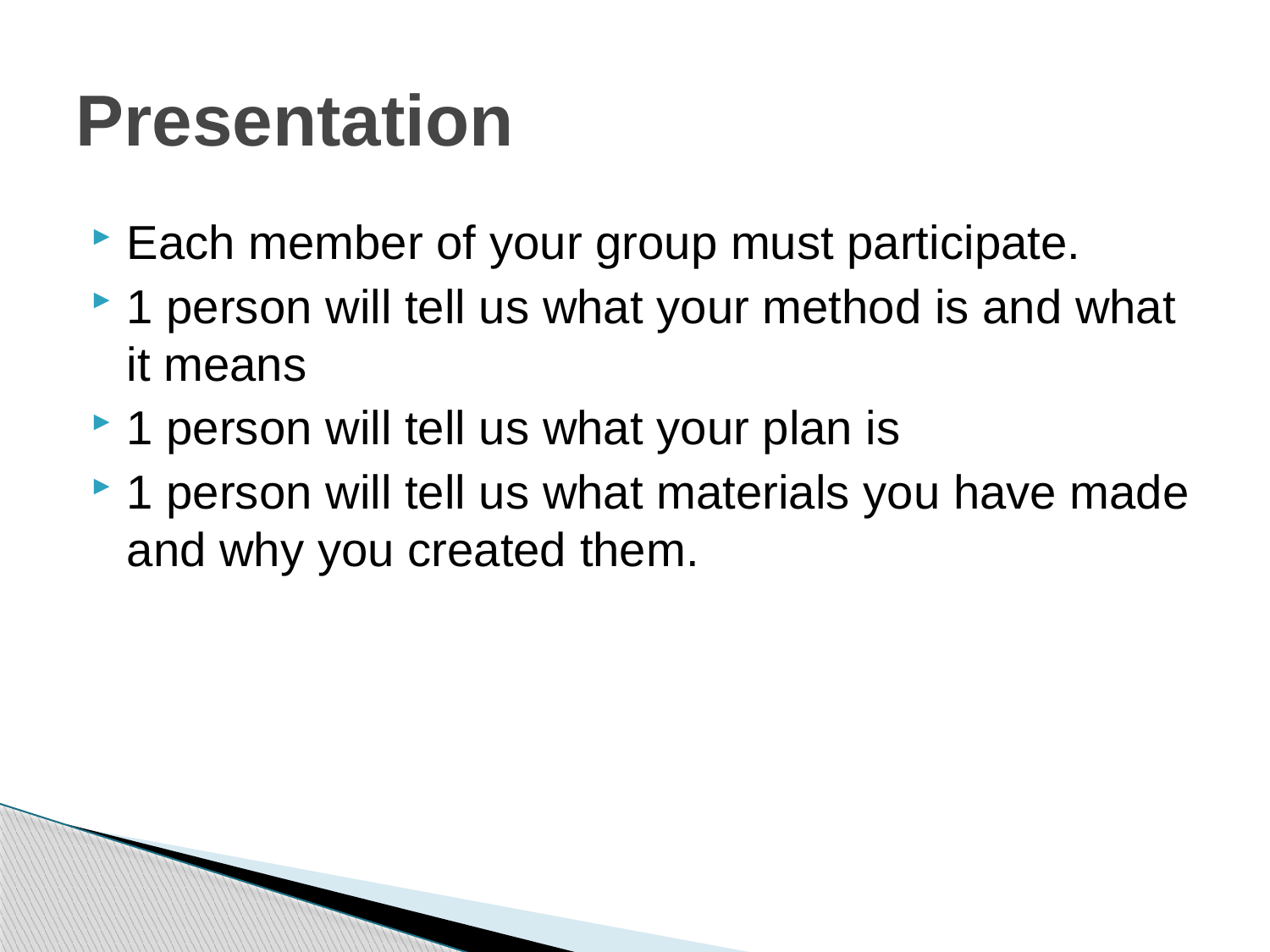

# Presentation
Each member of your group must participate.
1 person will tell us what your method is and what it means
1 person will tell us what your plan is
1 person will tell us what materials you have made and why you created them.